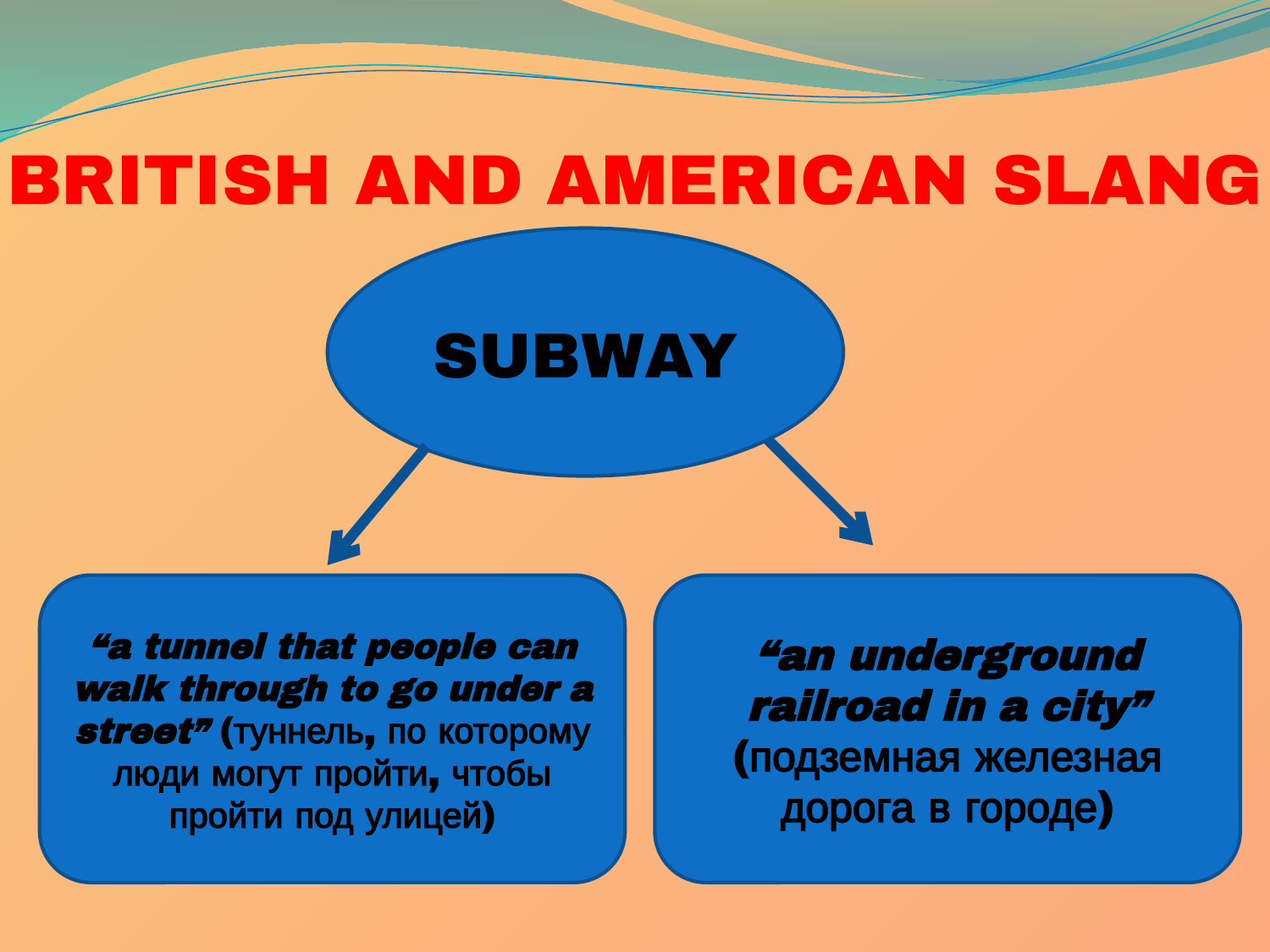

# BRITISH AND AMERICAN SLANG
SUBWAY
“a tunnel that people can walk through to go under a street” (туннель, по которому люди могут пройти, чтобы пройти под улицей)
“an underground railroad in a city” (подземная железная дорога в городе)